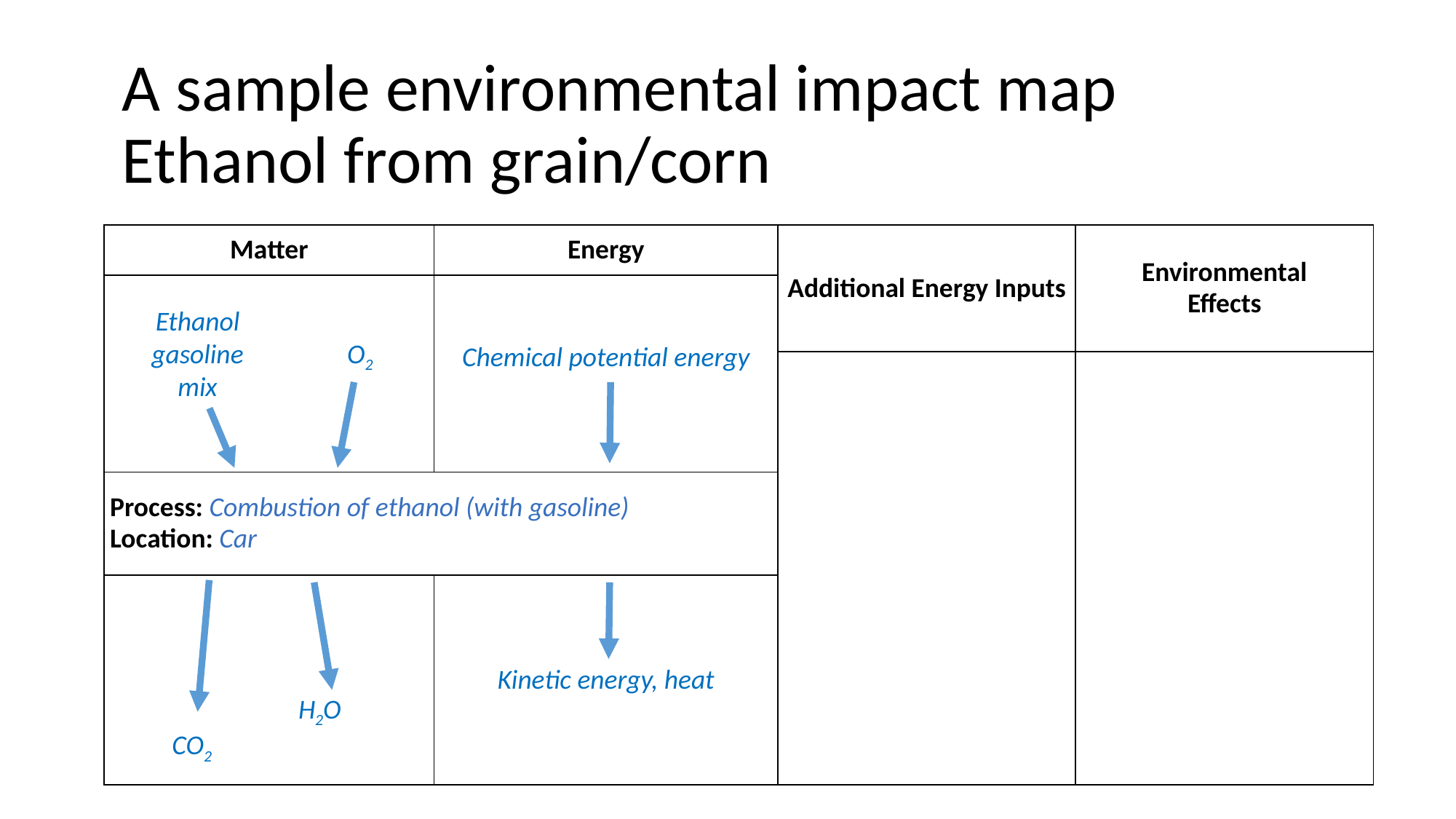

# A sample environmental impact map Ethanol from grain/corn
| Matter | Energy | Additional Energy Inputs | Environmental Effects |
| --- | --- | --- | --- |
|  | Chemical potential energy |  |  |
|  |  |  |  |
| Process: Combustion of ethanol (with gasoline) Location: Car |  |  |  |
|  | Kinetic energy, heat |  |  |
Ethanol gasoline mix
O2
H2O
CO2